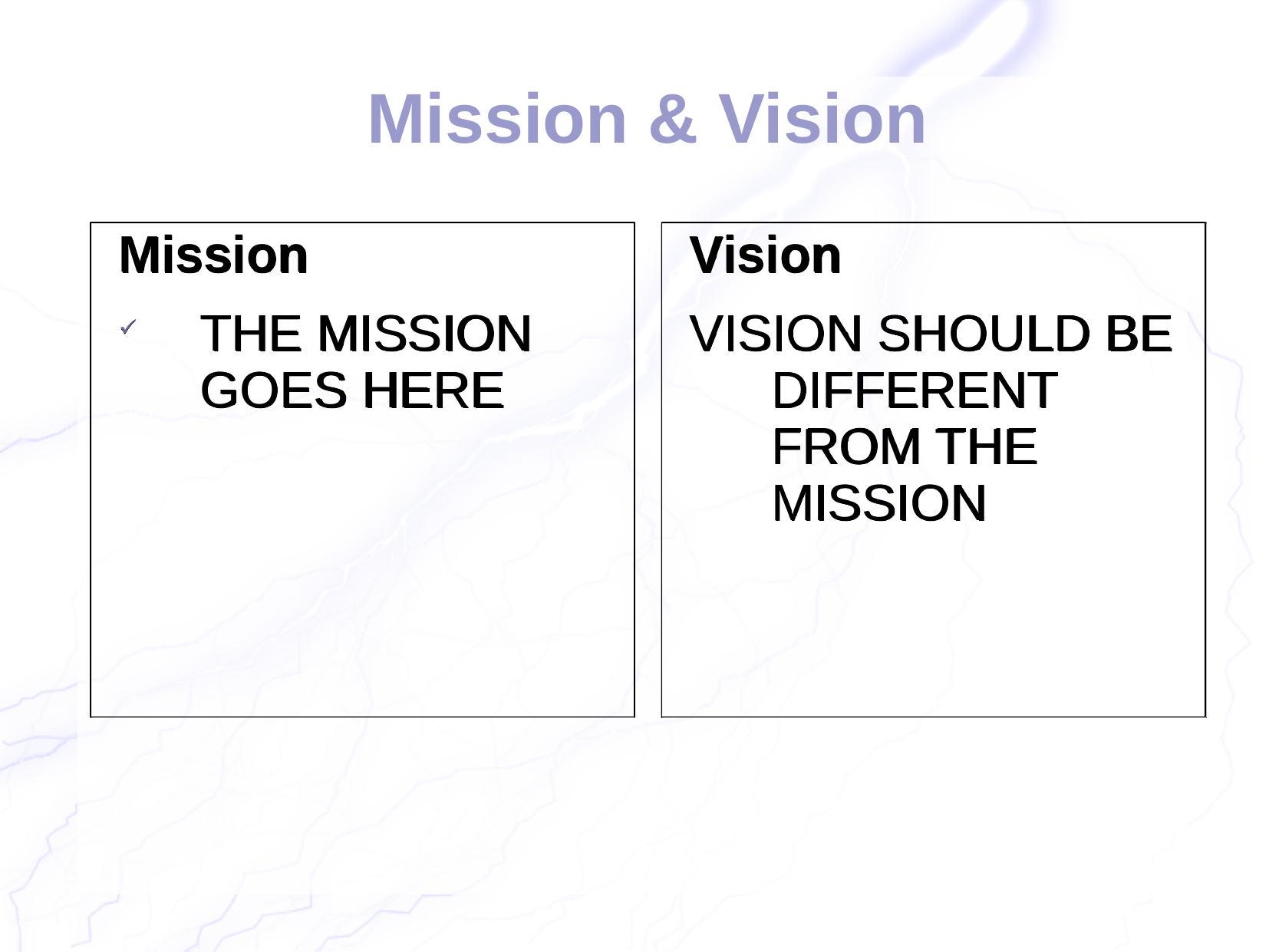

# Mission & Vision
Mission
THE MISSION GOES HERE
Vision
VISION SHOULD BE DIFFERENT FROM THE MISSION